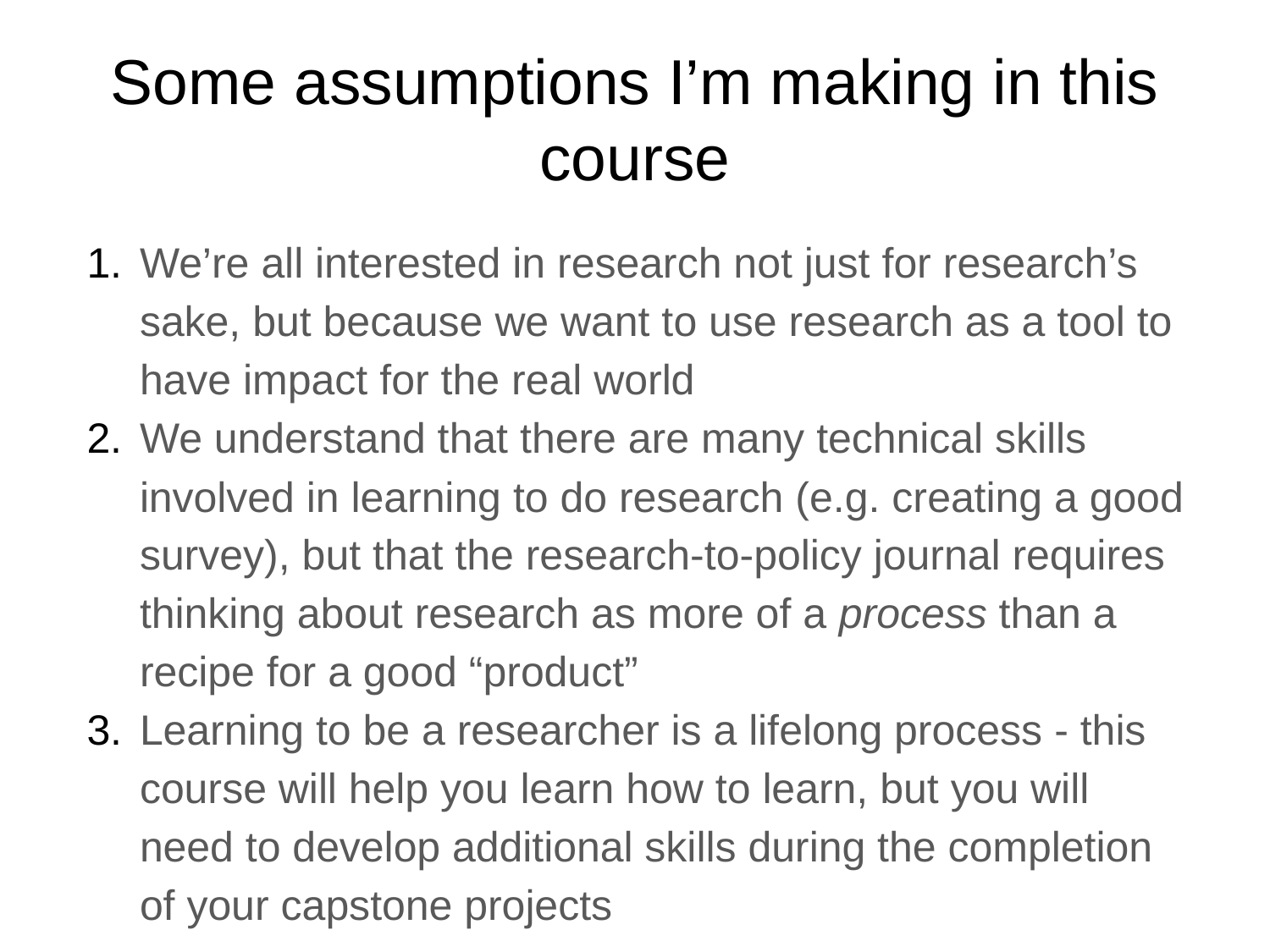

# Some assumptions I’m making in this course
We’re all interested in research not just for research’s sake, but because we want to use research as a tool to have impact for the real world
We understand that there are many technical skills involved in learning to do research (e.g. creating a good survey), but that the research-to-policy journal requires thinking about research as more of a process than a recipe for a good “product”
Learning to be a researcher is a lifelong process - this course will help you learn how to learn, but you will need to develop additional skills during the completion of your capstone projects